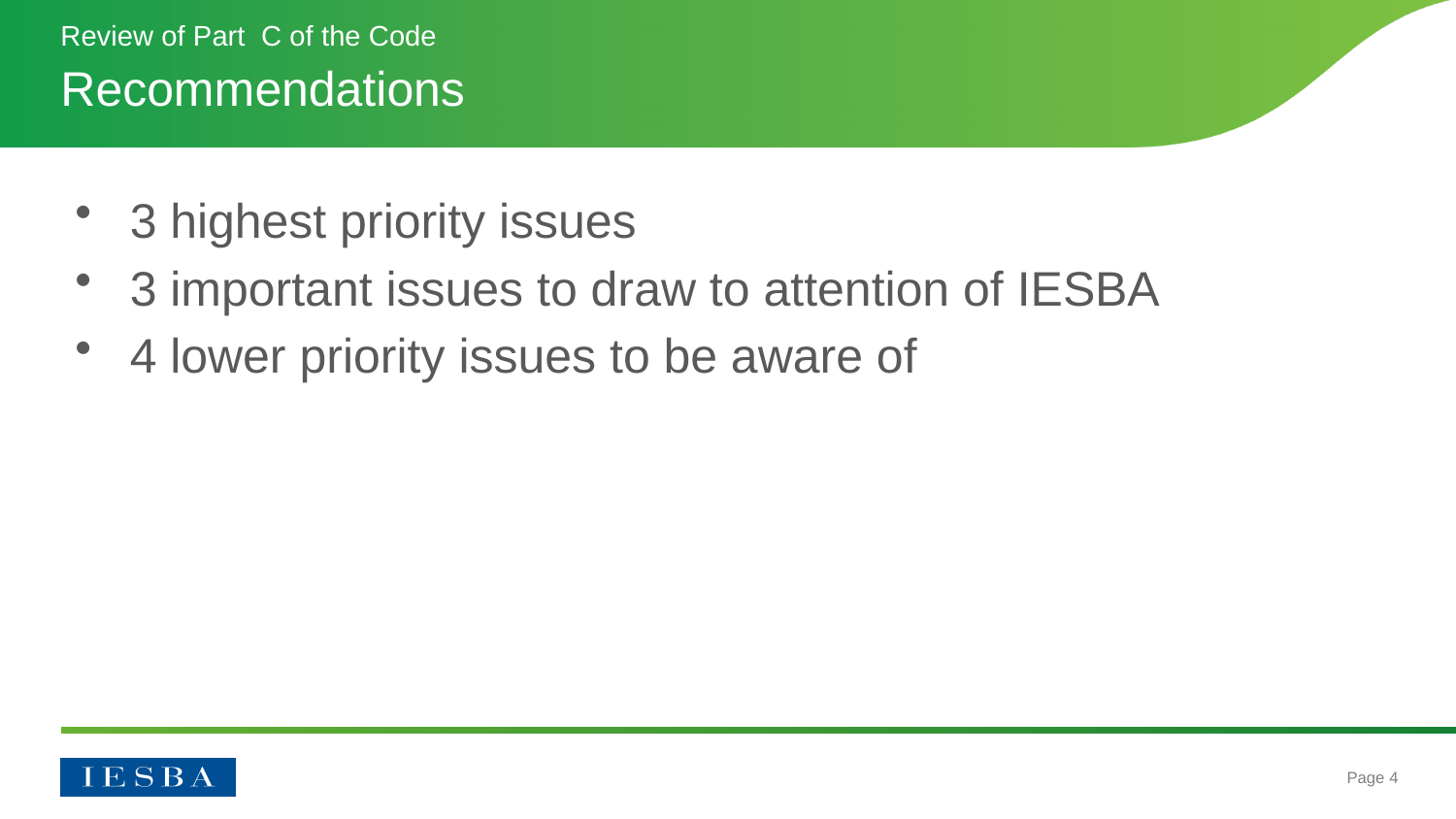

Review of Part  C of the Code

# Recommendations
3 highest priority issues
3 important issues to draw to attention of IESBA
4 lower priority issues to be aware of